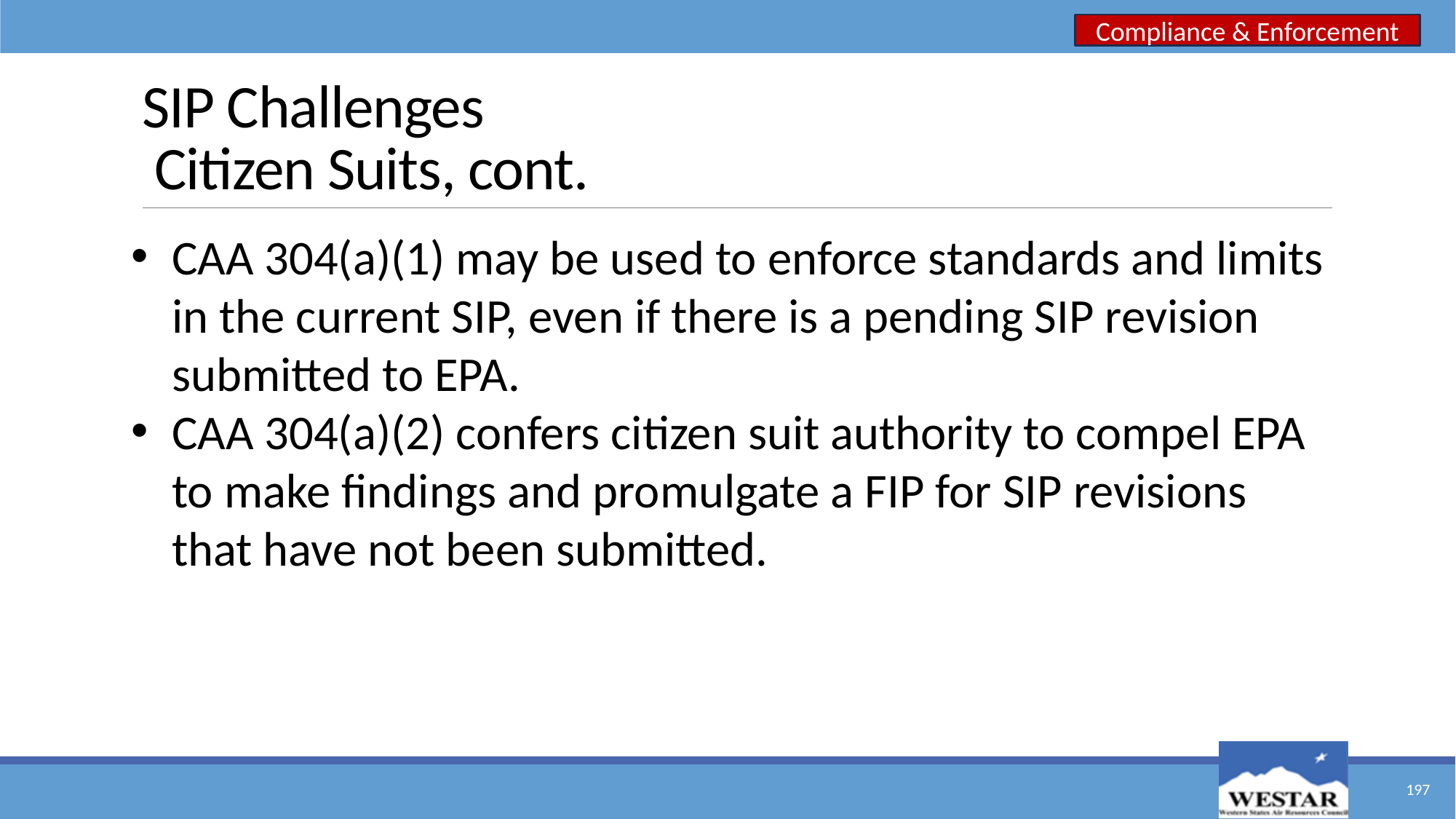

Compliance & Enforcement
# SIP Challenges Citizen Suits, cont.
CAA 304(a)(1) may be used to enforce standards and limits in the current SIP, even if there is a pending SIP revision submitted to EPA.
CAA 304(a)(2) confers citizen suit authority to compel EPA to make findings and promulgate a FIP for SIP revisions that have not been submitted.

197